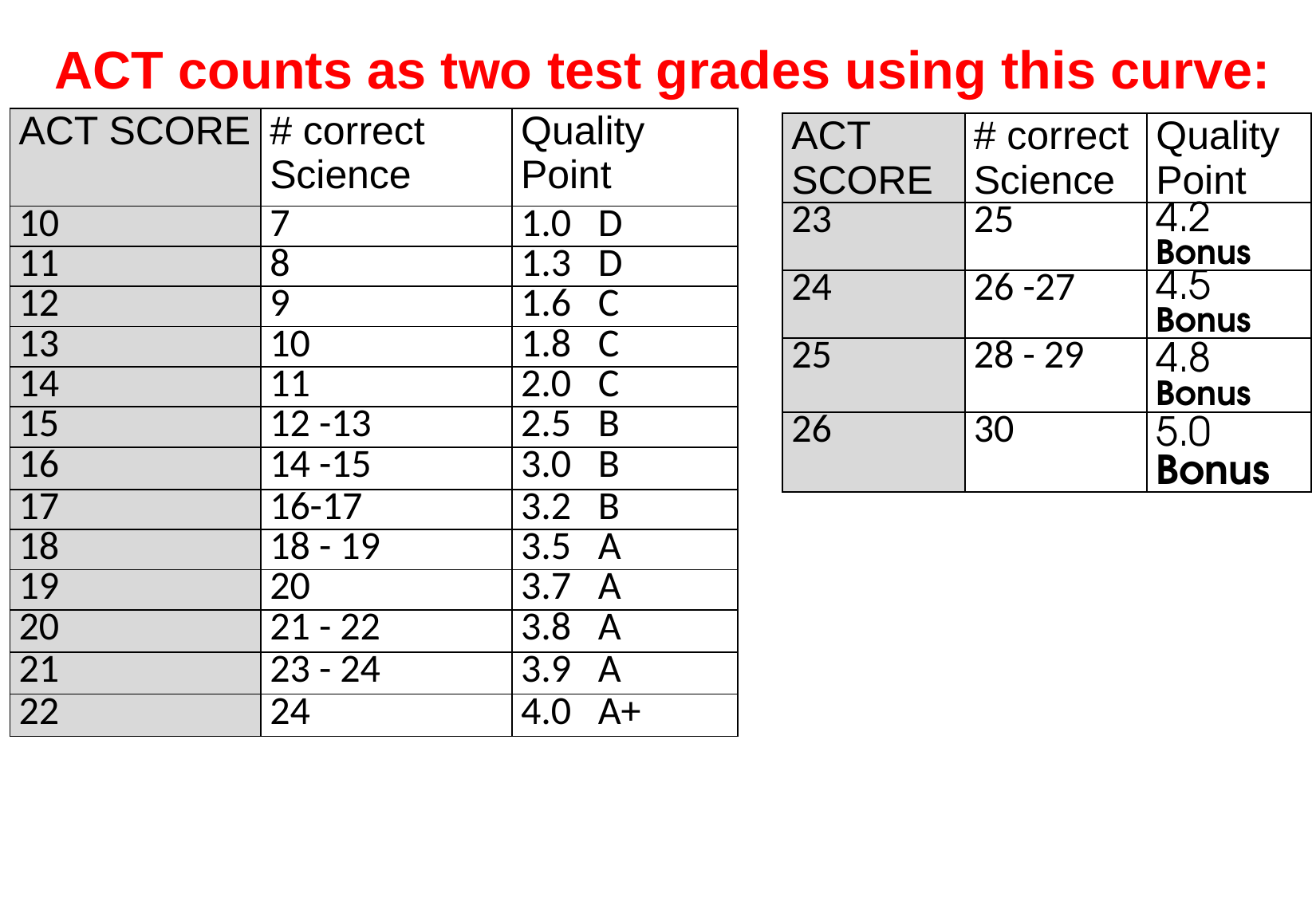

ACT counts as two test grades using this curve:
| ACT SCORE | # correct Science | Quality Point |
| --- | --- | --- |
| 10 | 7 | 1.0 D |
| 11 | 8 | 1.3 D |
| 12 | 9 | 1.6 C |
| 13 | 10 | 1.8 C |
| 14 | 11 | 2.0 C |
| 15 | 12 -13 | 2.5 B |
| 16 | 14 -15 | 3.0 B |
| 17 | 16-17 | 3.2 B |
| 18 | 18 - 19 | 3.5 A |
| 19 | 20 | 3.7 A |
| 20 | 21 - 22 | 3.8 A |
| 21 | 23 - 24 | 3.9 A |
| 22 | 24 | 4.0 A+ |
| ACT SCORE | # correct Science | Quality Point |
| --- | --- | --- |
| 23 | 25 | 4.2 Bonus |
| 24 | 26 -27 | 4.5 Bonus |
| 25 | 28 - 29 | 4.8 Bonus |
| 26 | 30 | 5.0 Bonus |